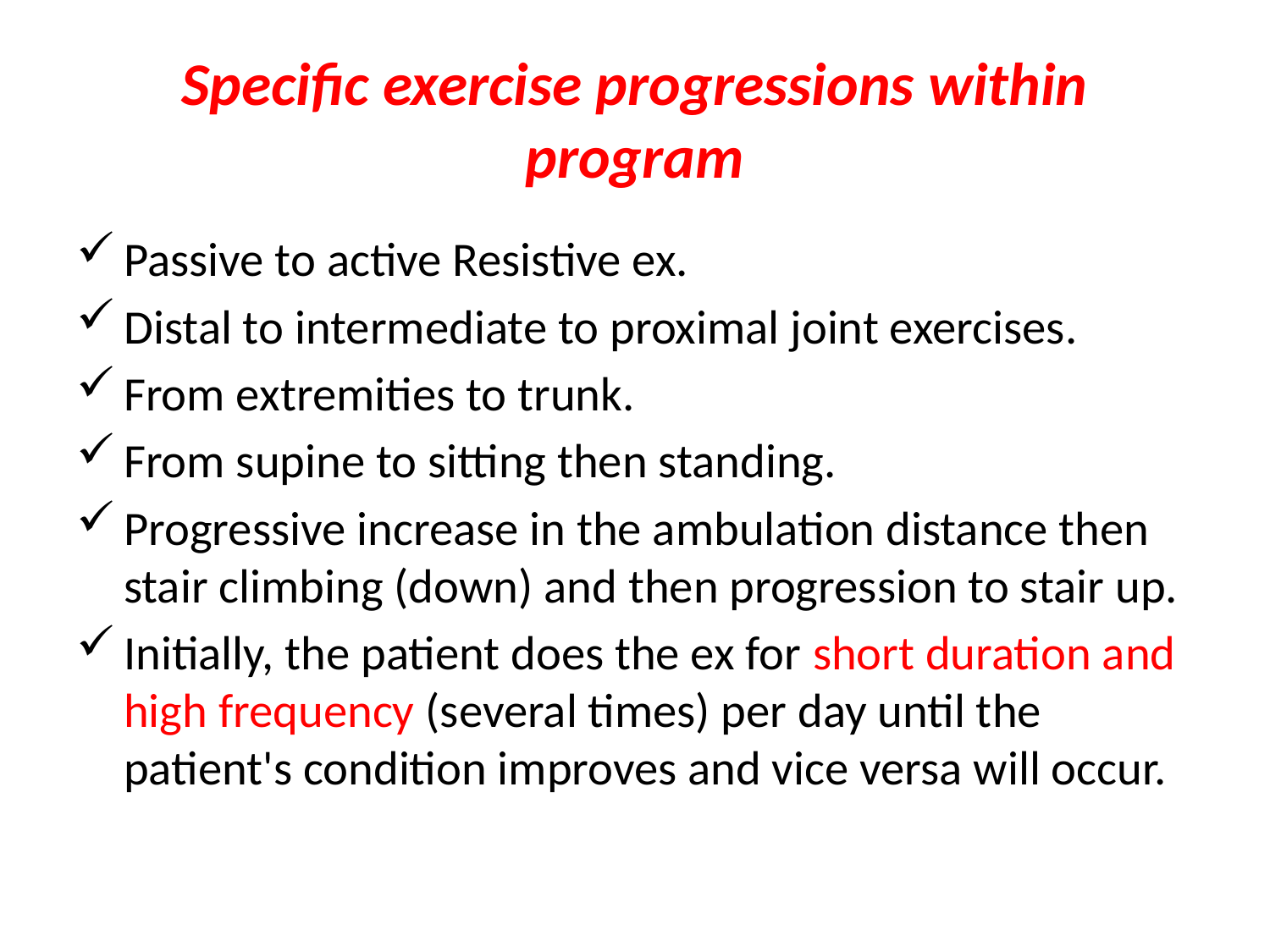

# Specific exercise progressions within program
Passive to active Resistive ex.
Distal to intermediate to proximal joint exercises.
From extremities to trunk.
From supine to sitting then standing.
Progressive increase in the ambulation distance then stair climbing (down) and then progression to stair up.
Initially, the patient does the ex for short duration and high frequency (several times) per day until the patient's condition improves and vice versa will occur.